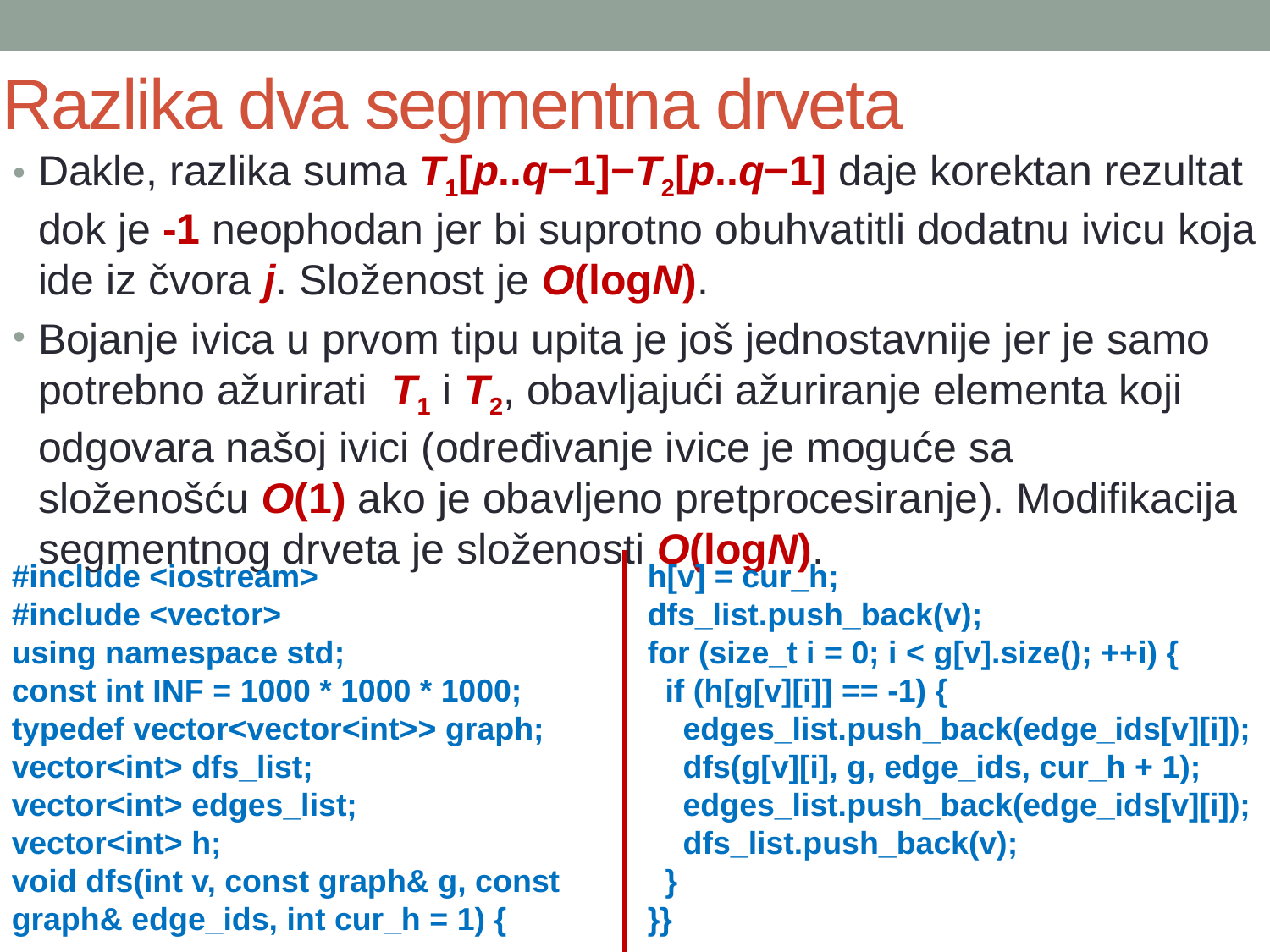

# Razlika dva segmentna drveta
Dakle, razlika suma T1[p..q−1]−T2[p..q−1] daje korektan rezultat dok je -1 neophodan jer bi suprotno obuhvatitli dodatnu ivicu koja ide iz čvora j. Složenost je O(logN).
Bojanje ivica u prvom tipu upita je još jednostavnije jer je samo potrebno ažurirati  T1 i T2, obavljajući ažuriranje elementa koji odgovara našoj ivici (određivanje ivice je moguće sa složenošću O(1) ako je obavljeno pretprocesiranje). Modifikacija segmentnog drveta je složenosti O(logN).

#include <iostream>
#include <vector>
using namespace std;
const int INF = 1000 * 1000 * 1000;
typedef vector<vector<int>> graph;
vector<int> dfs_list;
vector<int> edges_list;
vector<int> h;
void dfs(int v, const graph& g, const graph& edge_ids, int cur_h = 1) {
h[v] = cur_h;
dfs_list.push_back(v);
for (size_t i = 0; i < g[v].size(); ++i) {
  if (h[g[v][i]] == -1) {
    edges_list.push_back(edge_ids[v][i]);
    dfs(g[v][i], g, edge_ids, cur_h + 1);
    edges_list.push_back(edge_ids[v][i]);
    dfs_list.push_back(v);
  }
}}